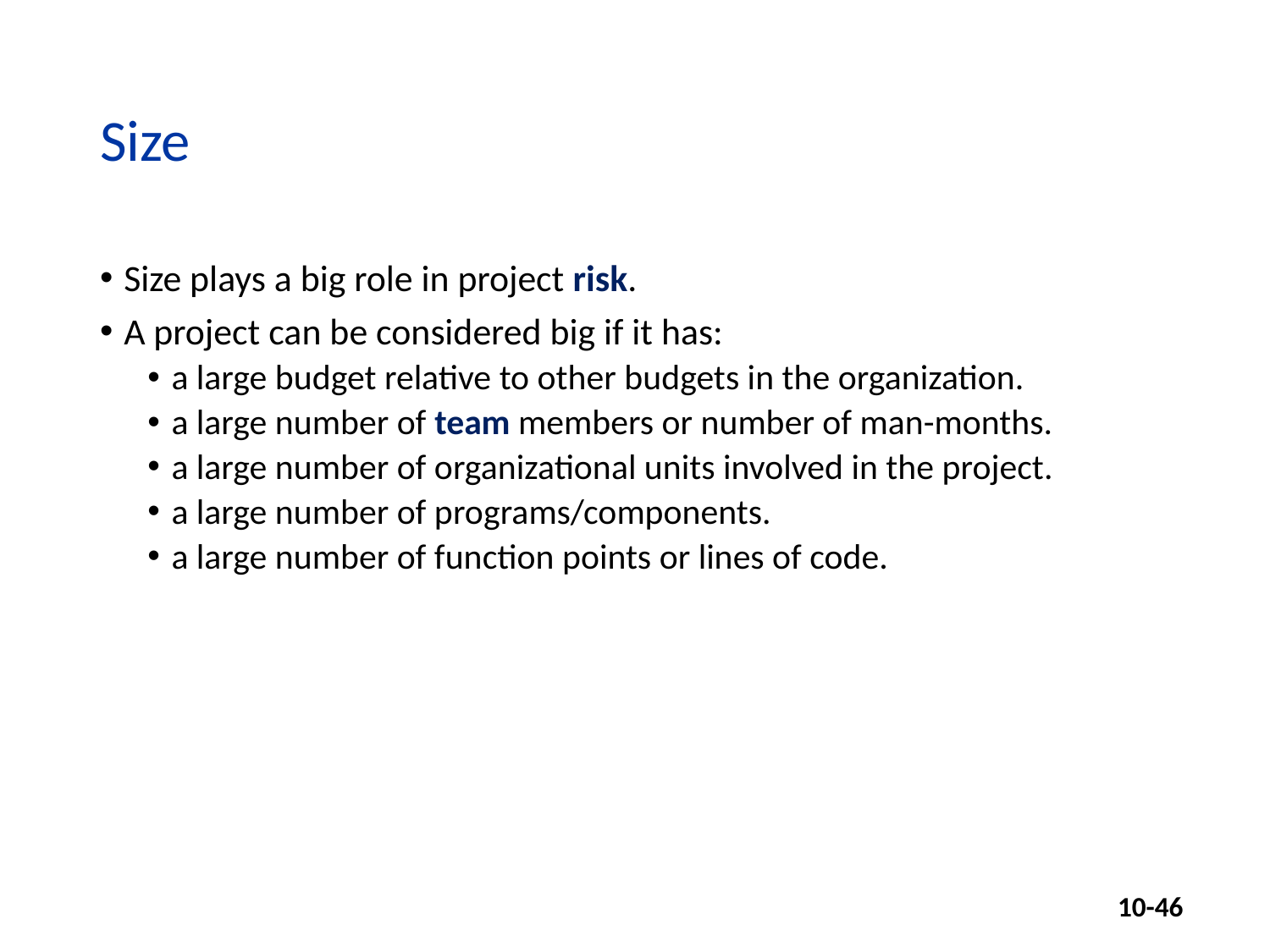

# Size
Size plays a big role in project risk.
A project can be considered big if it has:
a large budget relative to other budgets in the organization.
a large number of team members or number of man-months.
a large number of organizational units involved in the project.
a large number of programs/components.
a large number of function points or lines of code.